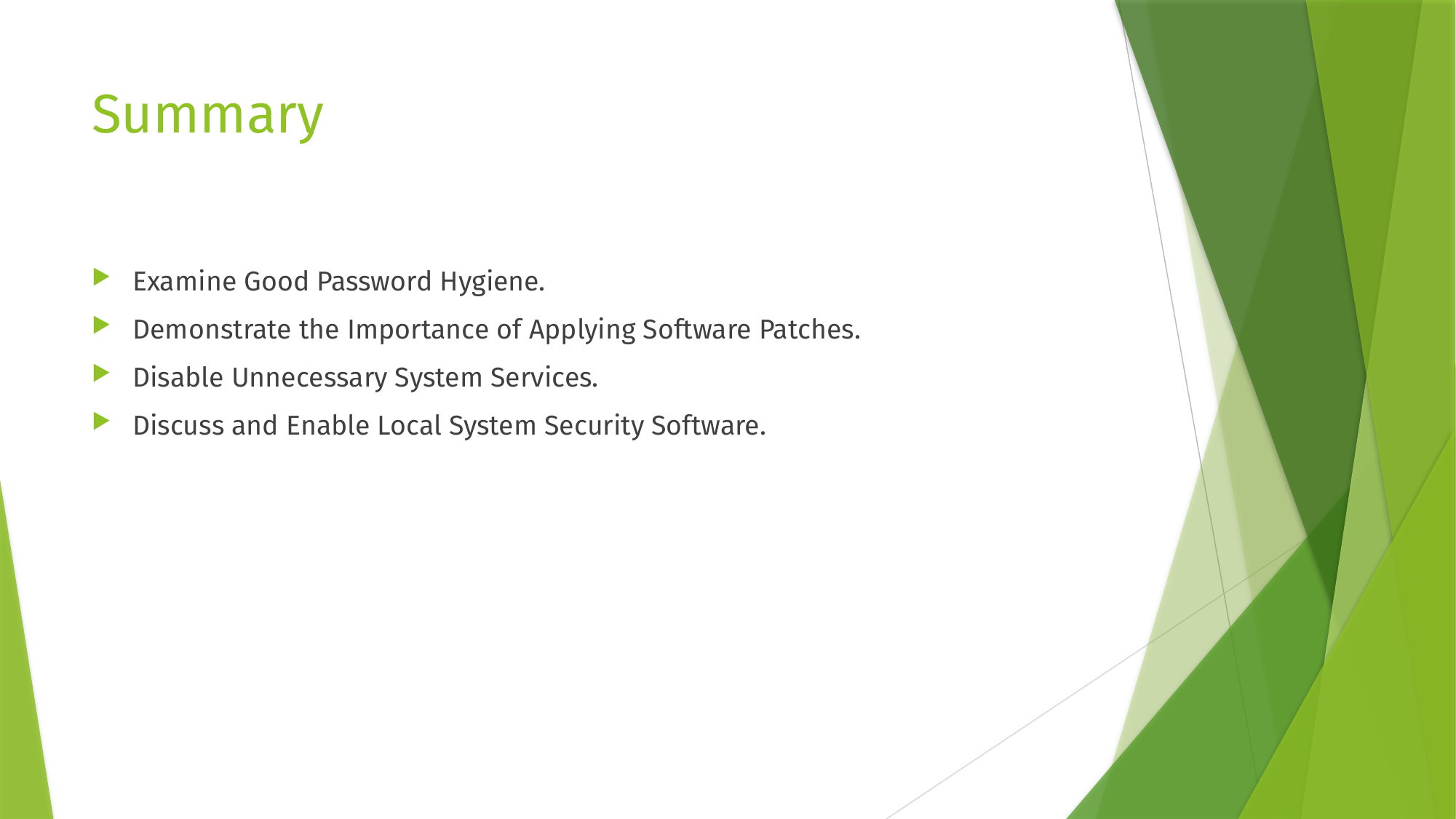

# Summary
Examine Good Password Hygiene.
Demonstrate the Importance of Applying Software Patches.
Disable Unnecessary System Services.
Discuss and Enable Local System Security Software.